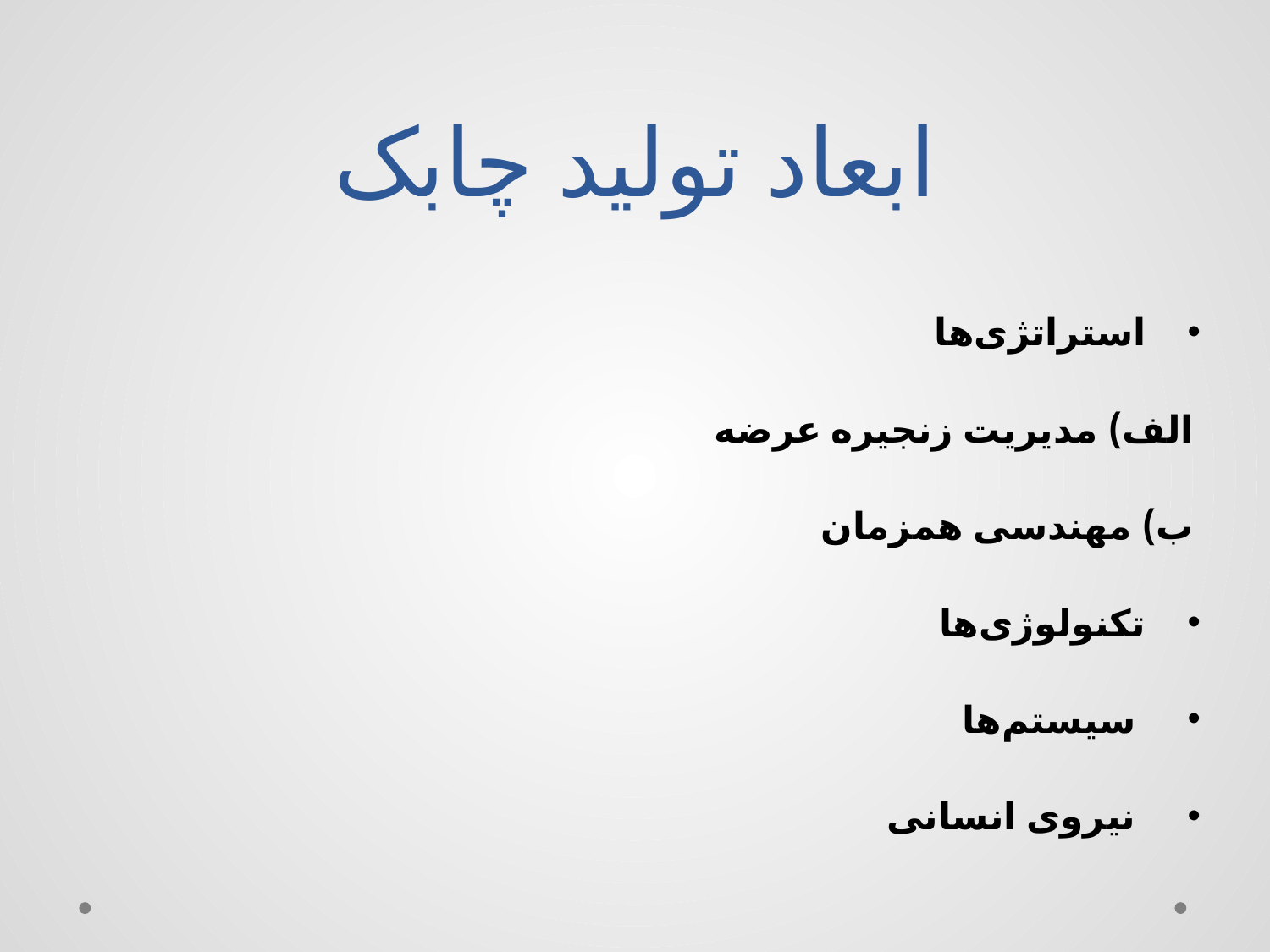

# ابعاد تولید چابک

استراتژی‌ها
الف) مدیریت زنجیره عرضه
ب) مهندسی همزمان
تکنولوژی‌ها
 سیستم‌ها
 نیروی انسانی